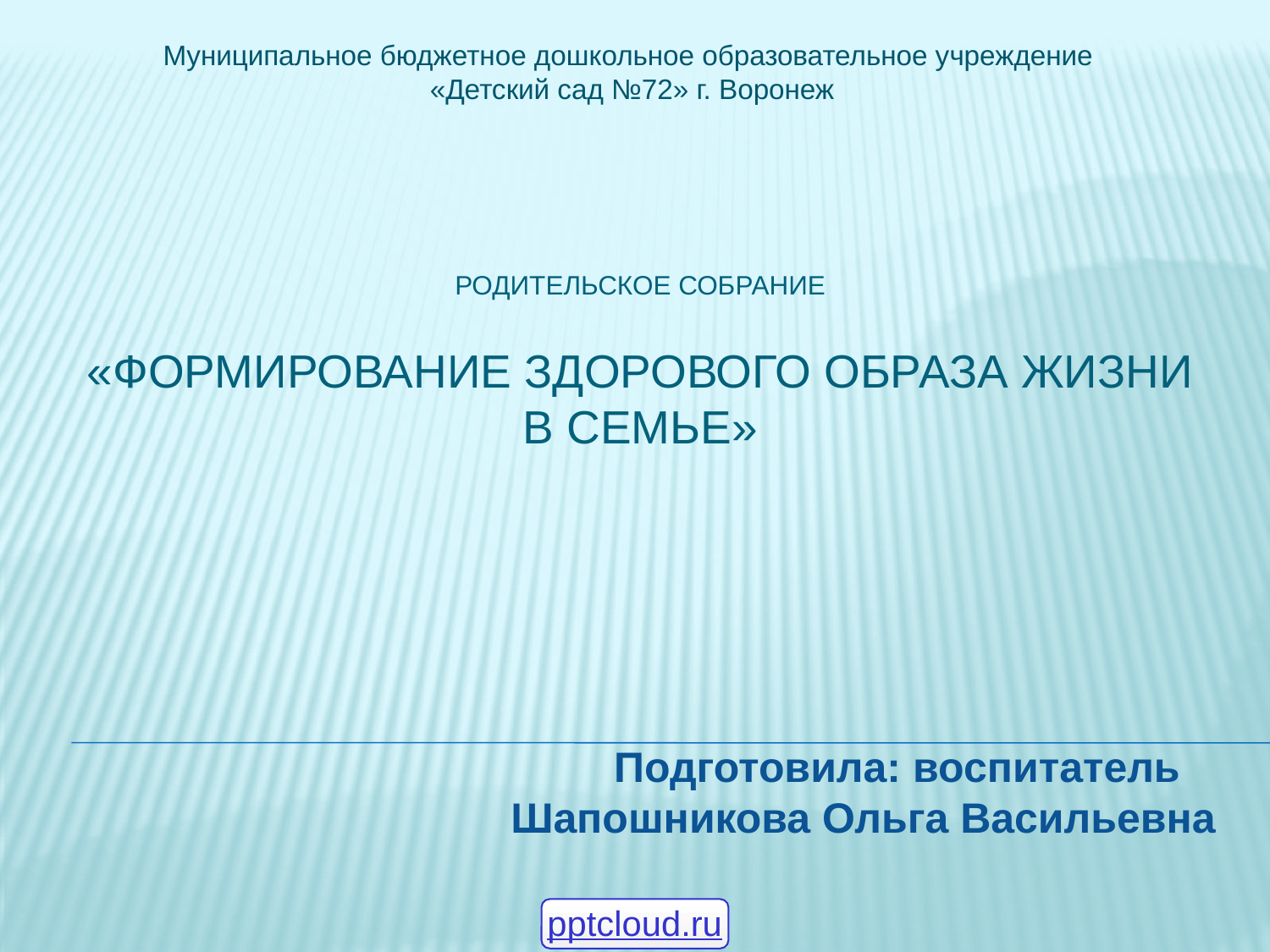

Муниципальное бюджетное дошкольное образовательное учреждение
«Детский сад №72» г. Воронеж
# Родительское собрание «Формирование здорового образа жизни в семье»
Подготовила: воспитатель
Шапошникова Ольга Васильевна
pptcloud.ru